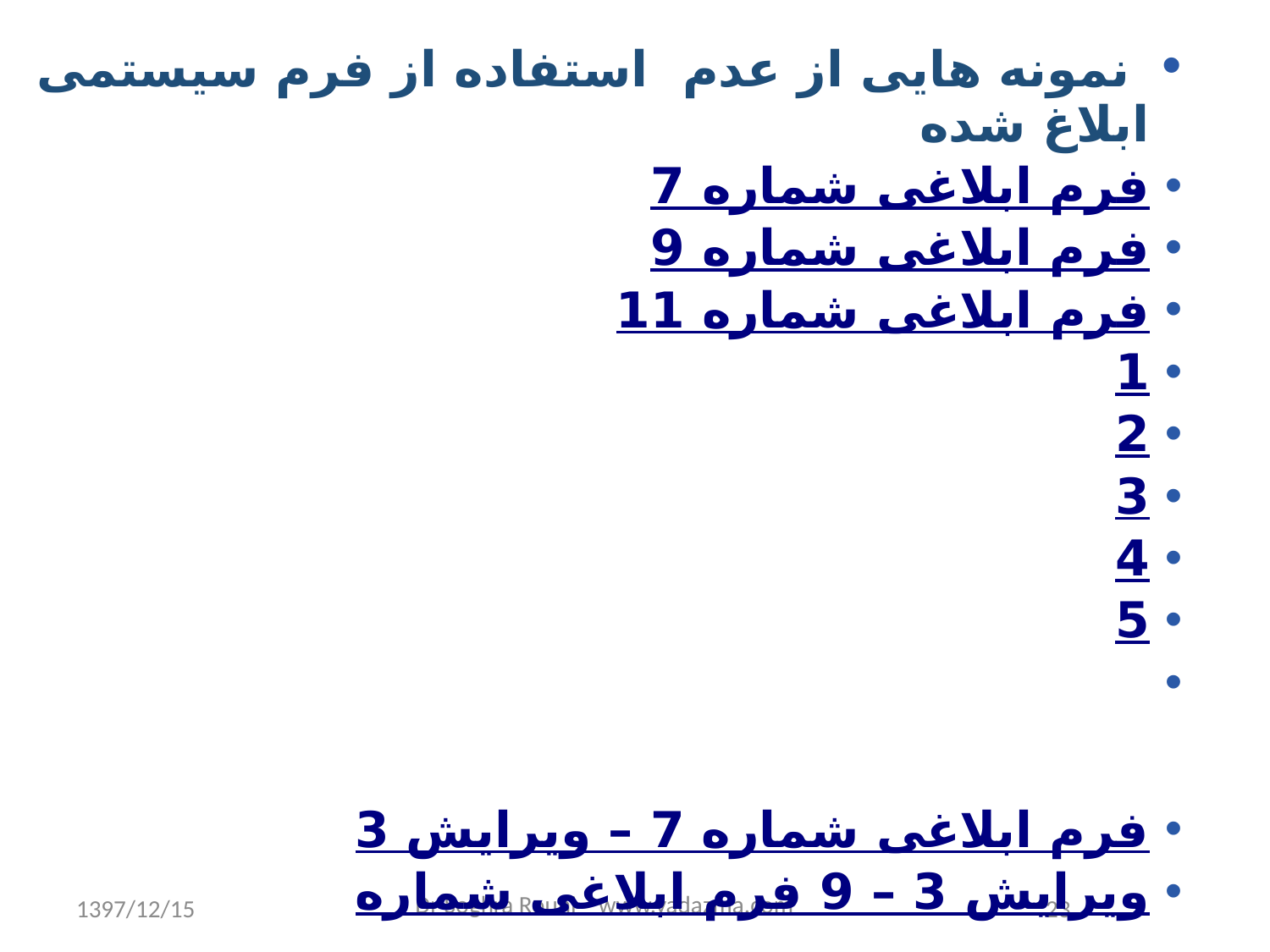

نمونه هایی از عدم  استفاده از فرم سیستمی ابلاغ شده
فرم ابلاغی شماره 7
فرم ابلاغی شماره 9
فرم ابلاغی شماره 11
1
2
3
4
5
فرم ابلاغی شماره 12 به دنبال پیشنهادات مراکز بهداشتی و آزمایشگاه و تصویب در کمیته تضمین کیفیت اداره ژنتیک
فرم ابلاغی شماره 7 – ویرایش 3
فرم ابلاغی شماره 9 – ویرایش 3

Dr Soghra Rouhi    www.yadazma.com
1397/12/15
23